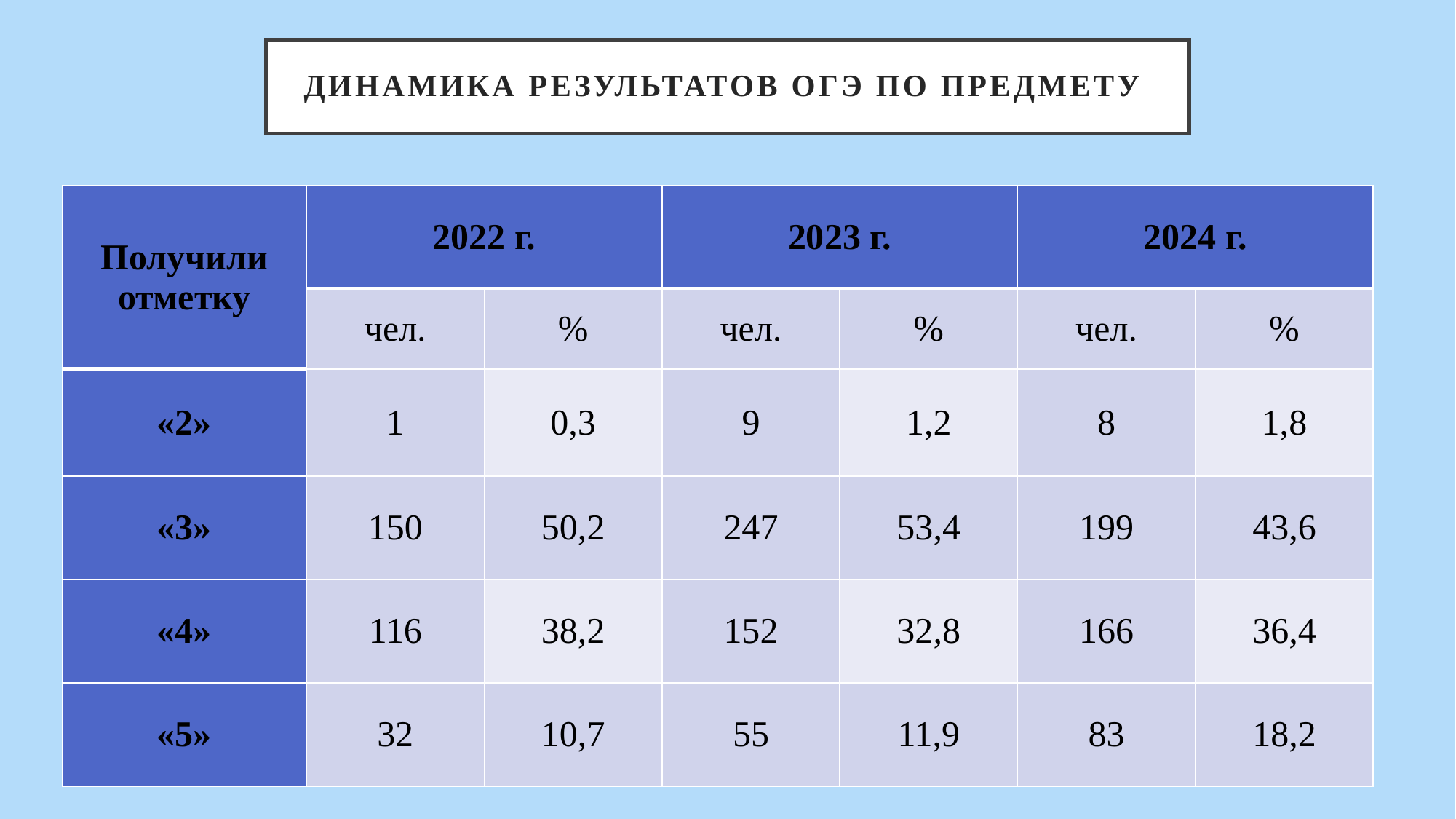

# Динамика результатов ОГЭ по предмету
| Получили отметку | 2022 г. |  | 2023 г. |  | 2024 г. |  |
| --- | --- | --- | --- | --- | --- | --- |
|  | чел. | % | чел. | % | чел. | % |
| «2» | 1 | 0,3 | 9 | 1,2 | 8 | 1,8 |
| «3» | 150 | 50,2 | 247 | 53,4 | 199 | 43,6 |
| «4» | 116 | 38,2 | 152 | 32,8 | 166 | 36,4 |
| «5» | 32 | 10,7 | 55 | 11,9 | 83 | 18,2 |